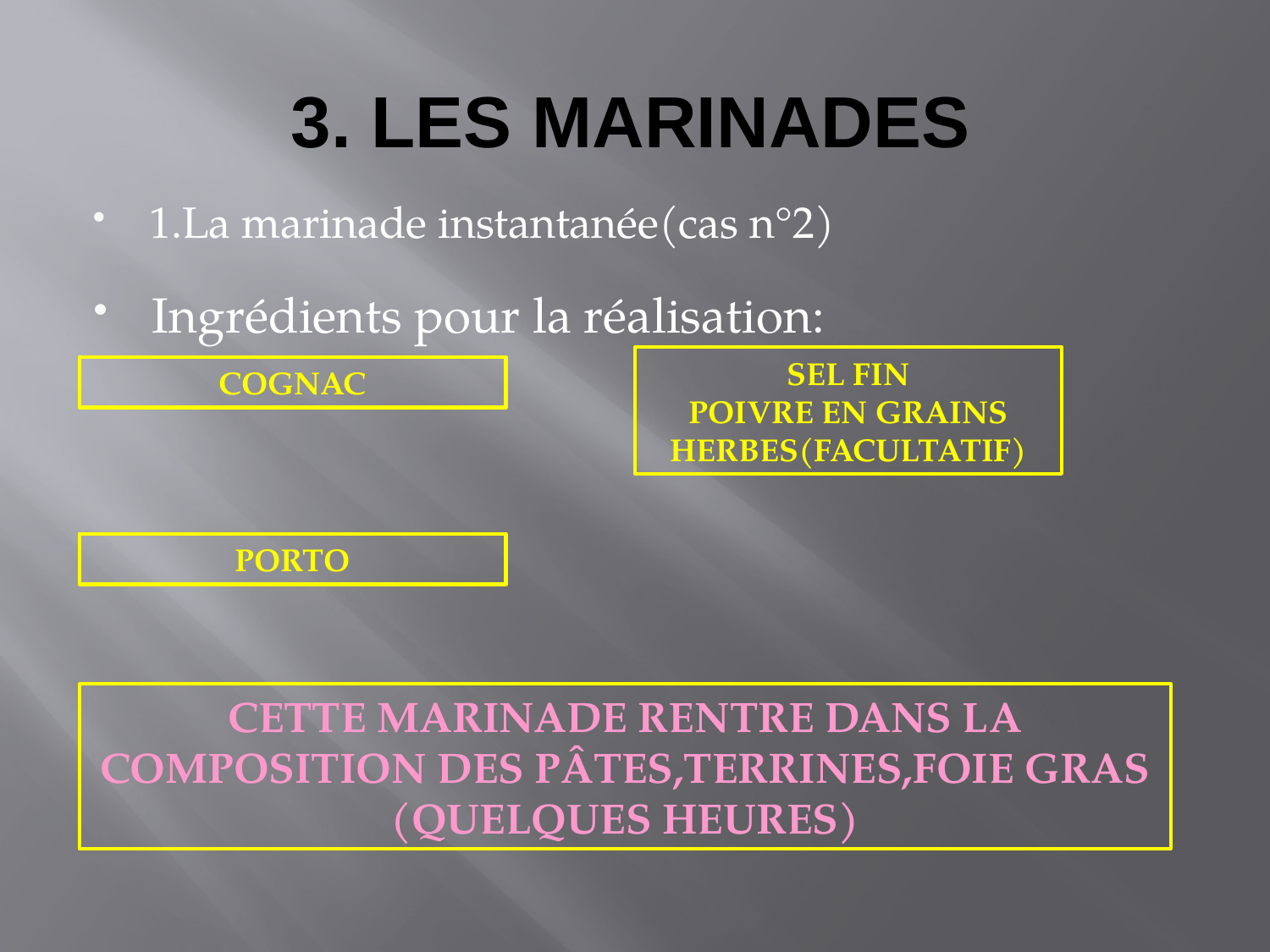

# 3. LES MARINADES
1.La marinade instantanée(cas n°2)

Ingrédients pour la réalisation:
SEL FIN
POIVRE EN GRAINS
HERBES(FACULTATIF)
COGNAC
PORTO
CETTE MARINADE RENTRE DANS LA COMPOSITION DES PÂTES,TERRINES,FOIE GRAS (QUELQUES HEURES)